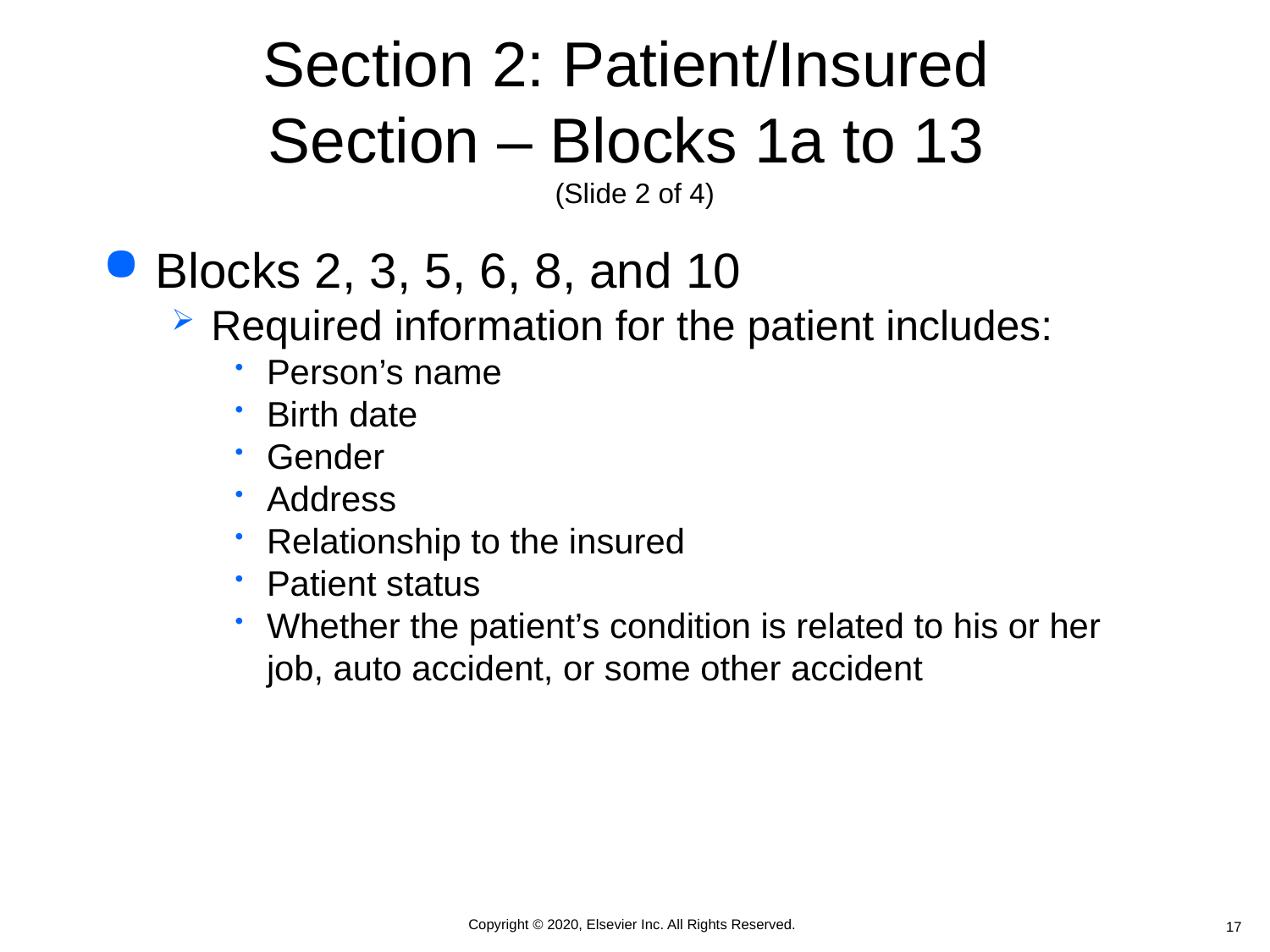

# Section 2: Patient/Insured Section – Blocks 1a to 13 (Slide 2 of 4)
Blocks 2, 3, 5, 6, 8, and 10
Required information for the patient includes:
Person’s name
Birth date
Gender
Address
Relationship to the insured
Patient status
Whether the patient’s condition is related to his or her job, auto accident, or some other accident